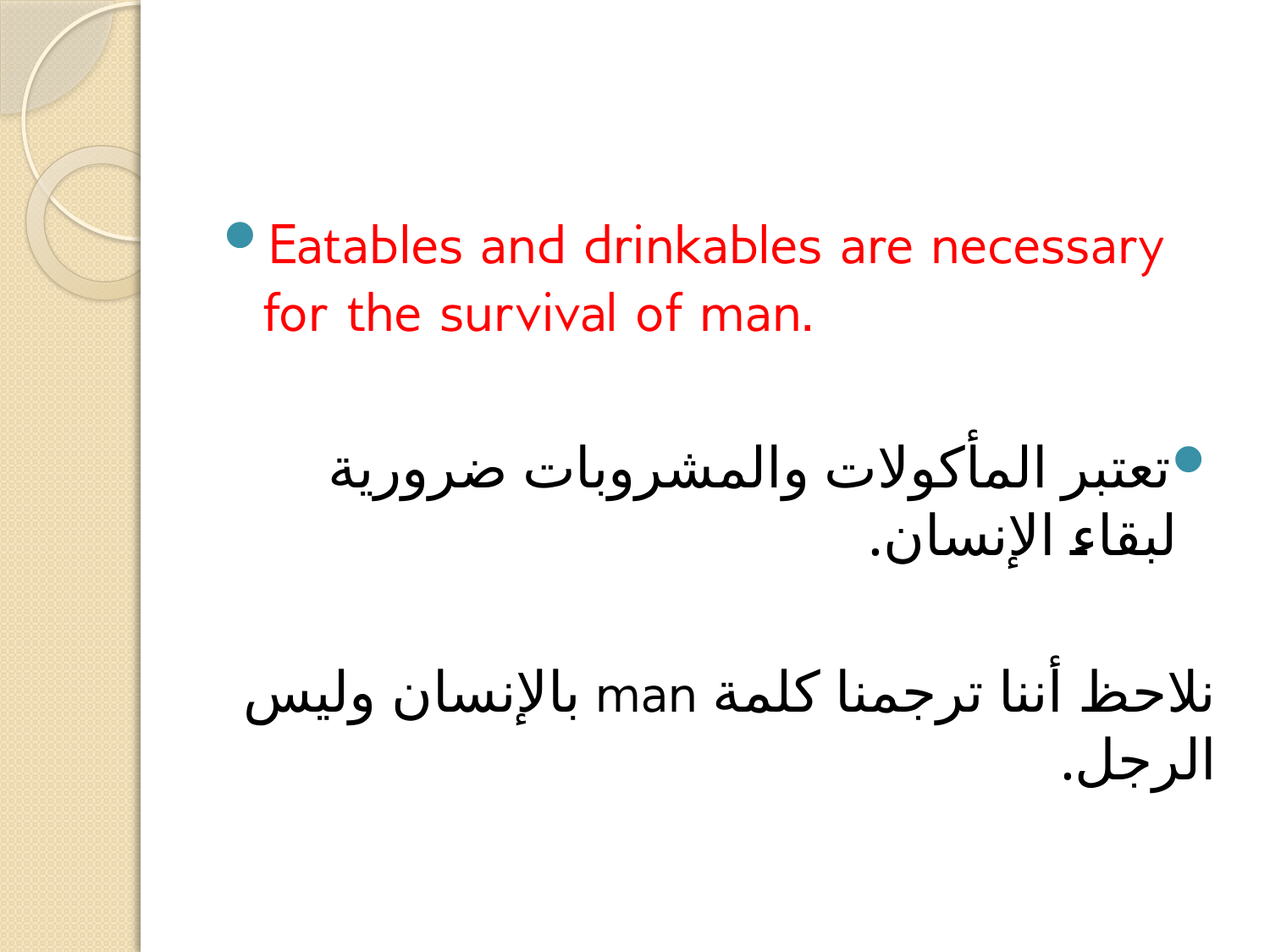

Eatables and drinkables are necessary for the survival of man.

تعتبر المأكولات والمشروبات ضرورية لبقاء الإنسان.

نلاحظ أننا ترجمنا كلمة man بالإنسان وليس الرجل.